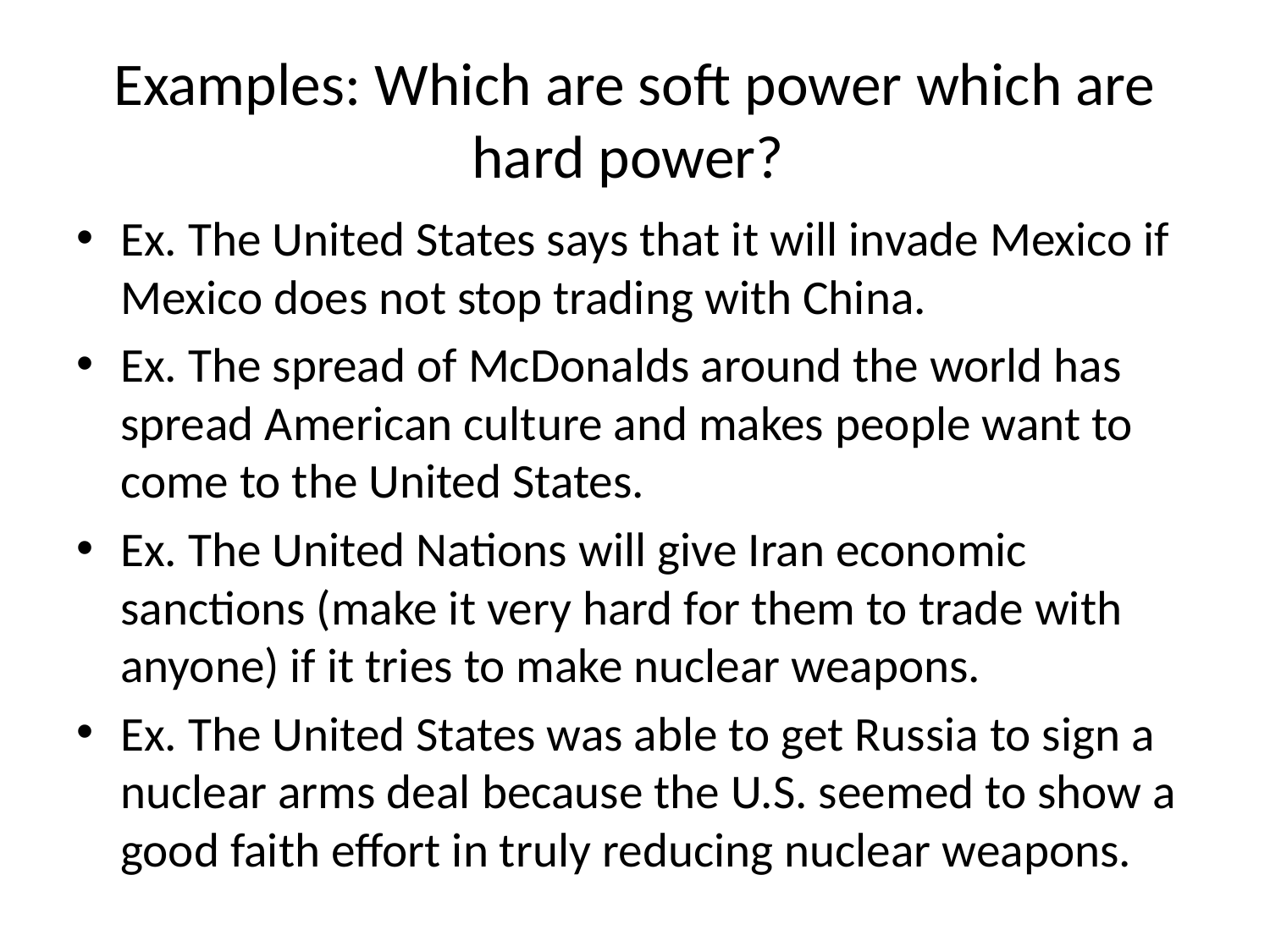

# Examples: Which are soft power which are hard power?
Ex. The United States says that it will invade Mexico if Mexico does not stop trading with China.
Ex. The spread of McDonalds around the world has spread American culture and makes people want to come to the United States.
Ex. The United Nations will give Iran economic sanctions (make it very hard for them to trade with anyone) if it tries to make nuclear weapons.
Ex. The United States was able to get Russia to sign a nuclear arms deal because the U.S. seemed to show a good faith effort in truly reducing nuclear weapons.